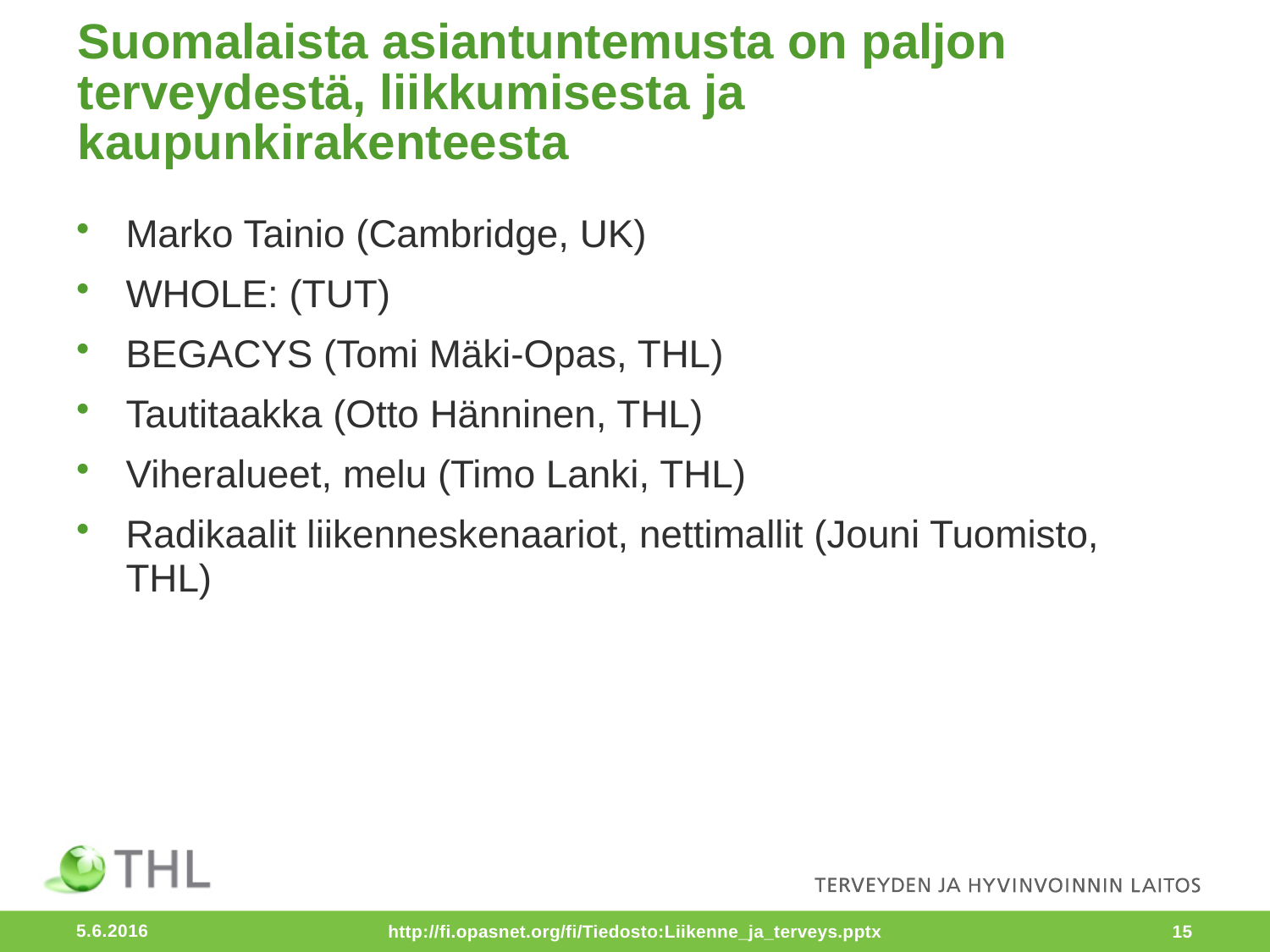

# Suomalaista asiantuntemusta on paljon terveydestä, liikkumisesta ja kaupunkirakenteesta
Marko Tainio (Cambridge, UK)
WHOLE: (TUT)
BEGACYS (Tomi Mäki-Opas, THL)
Tautitaakka (Otto Hänninen, THL)
Viheralueet, melu (Timo Lanki, THL)
Radikaalit liikenneskenaariot, nettimallit (Jouni Tuomisto, THL)
5.6.2016
http://fi.opasnet.org/fi/Tiedosto:Liikenne_ja_terveys.pptx
15